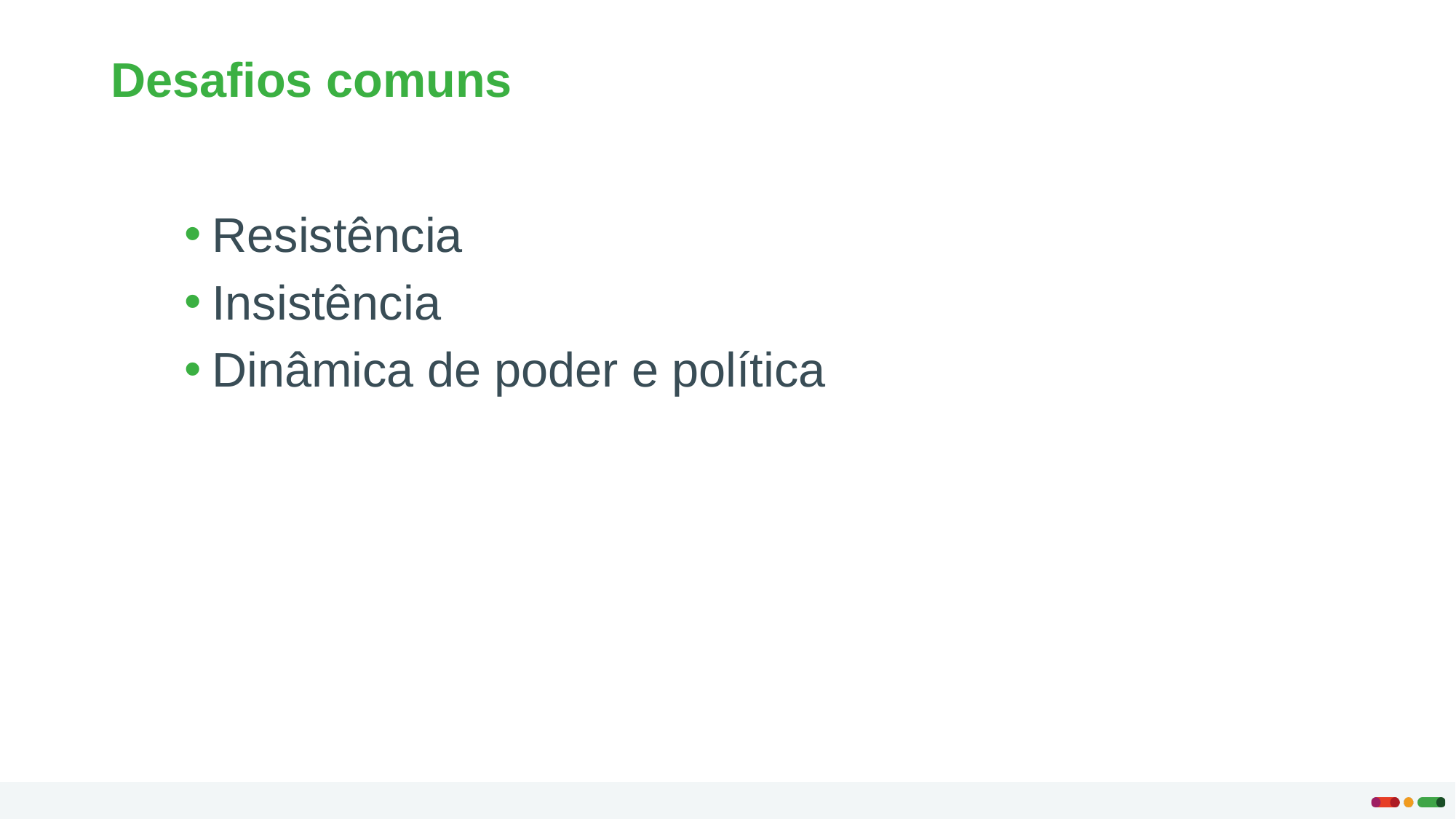

# Desafios comuns
Resistência
Insistência
Dinâmica de poder e política